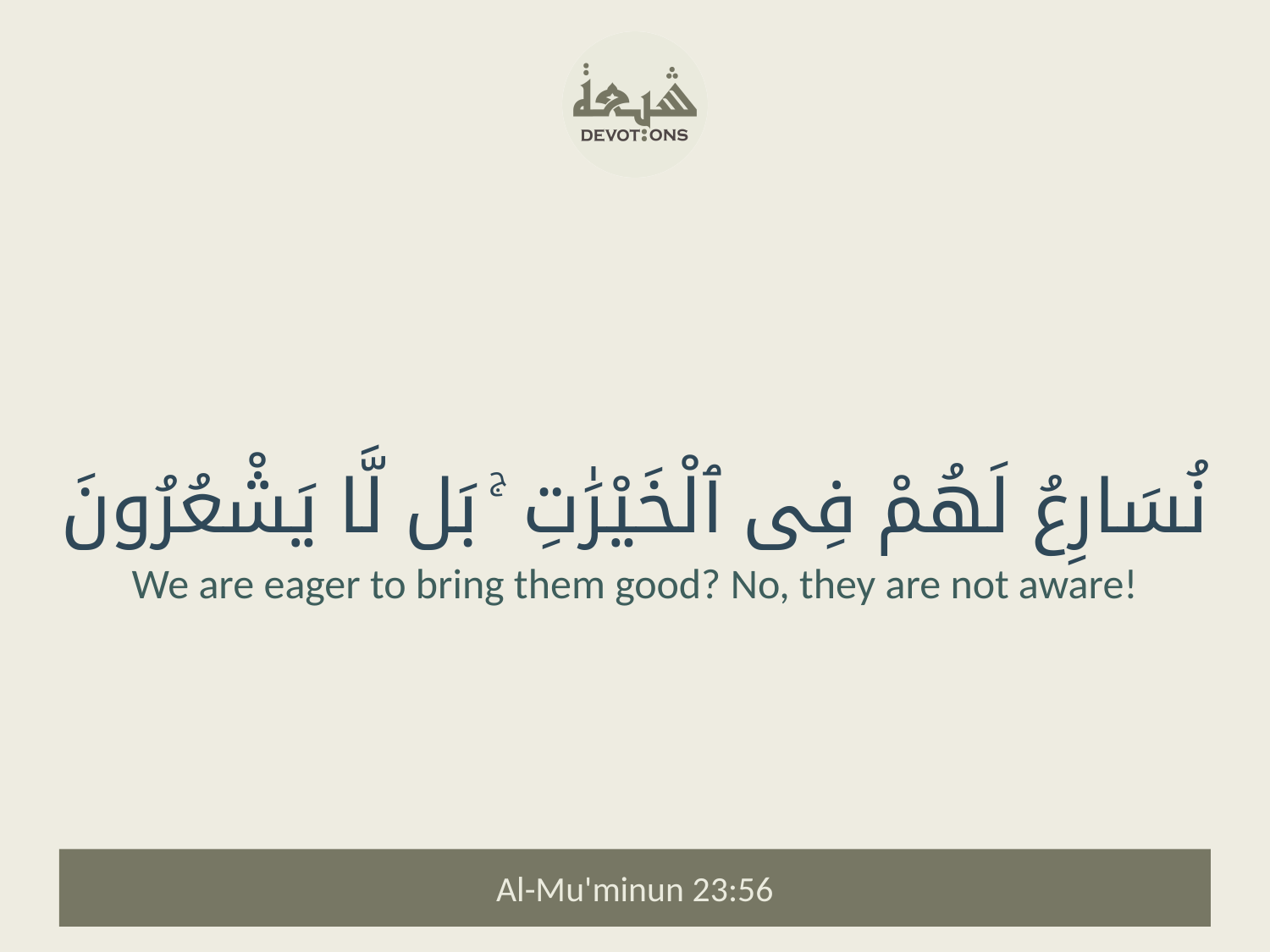

نُسَارِعُ لَهُمْ فِى ٱلْخَيْرَٰتِ ۚ بَل لَّا يَشْعُرُونَ
We are eager to bring them good? No, they are not aware!
Al-Mu'minun 23:56